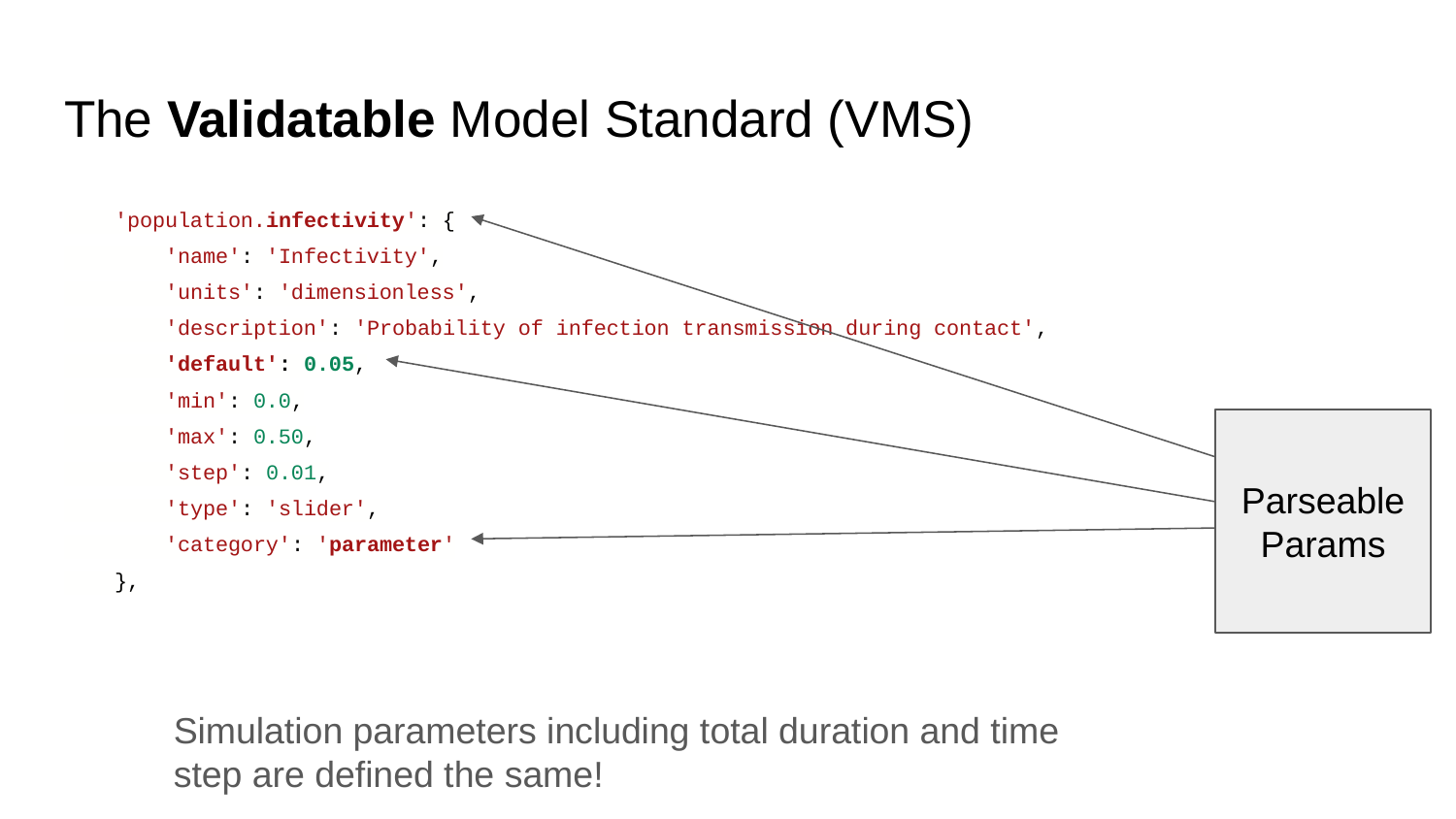

# The Validatable Model Standard (VMS)
    'population.infectivity': {
        'name': 'Infectivity',
        'units': 'dimensionless',
        'description': 'Probability of infection transmission during contact',
        'default': 0.05,
        'min': 0.0,
        'max': 0.50,
        'step': 0.01,
        'type': 'slider',
        'category': 'parameter'
    },

Parseable Params
Simulation parameters including total duration and time step are defined the same!